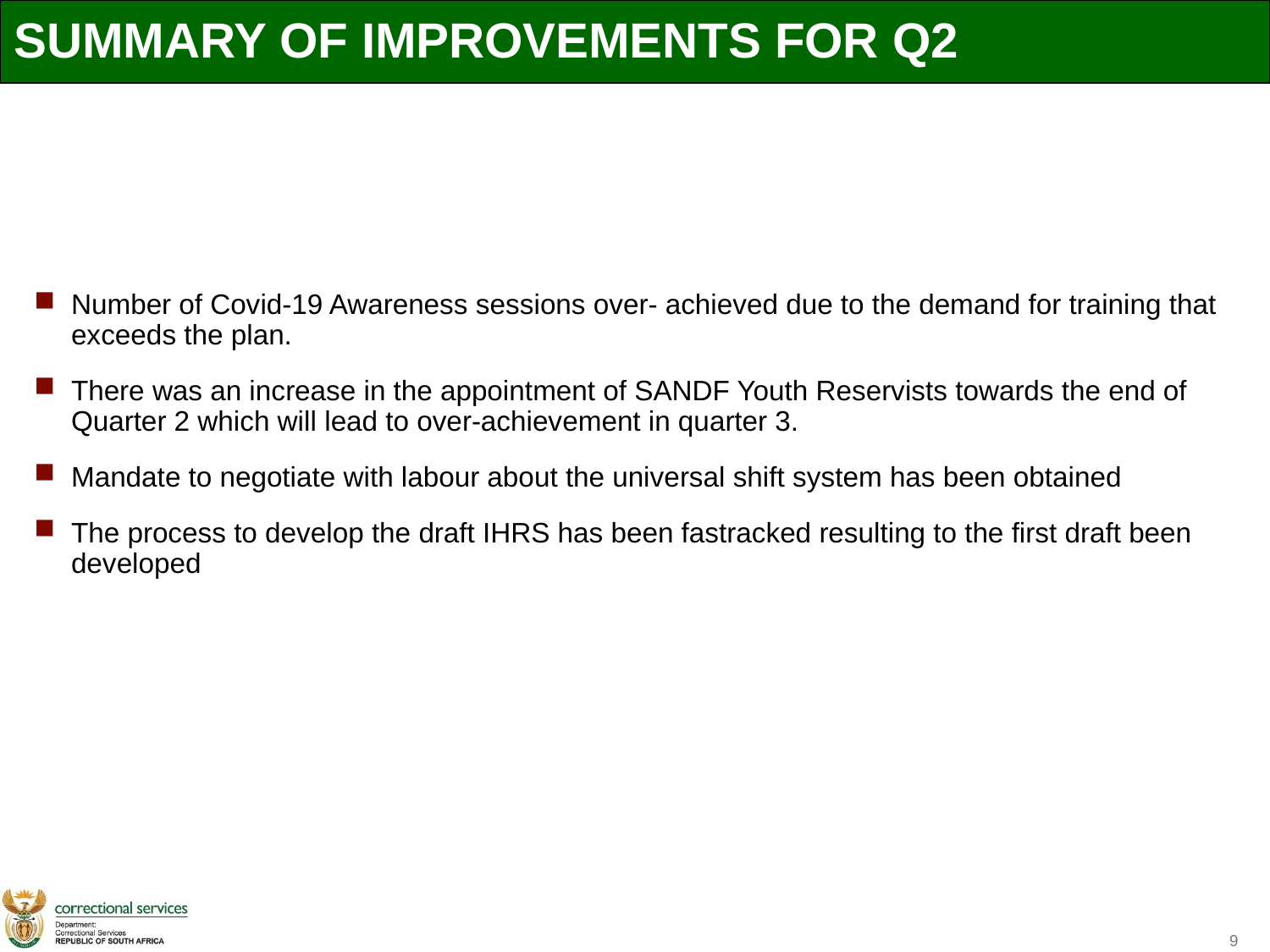

# SUMMARY OF IMPROVEMENTS FOR Q2
Number of Covid-19 Awareness sessions over- achieved due to the demand for training that exceeds the plan.
There was an increase in the appointment of SANDF Youth Reservists towards the end of Quarter 2 which will lead to over-achievement in quarter 3.
Mandate to negotiate with labour about the universal shift system has been obtained
The process to develop the draft IHRS has been fastracked resulting to the first draft been developed